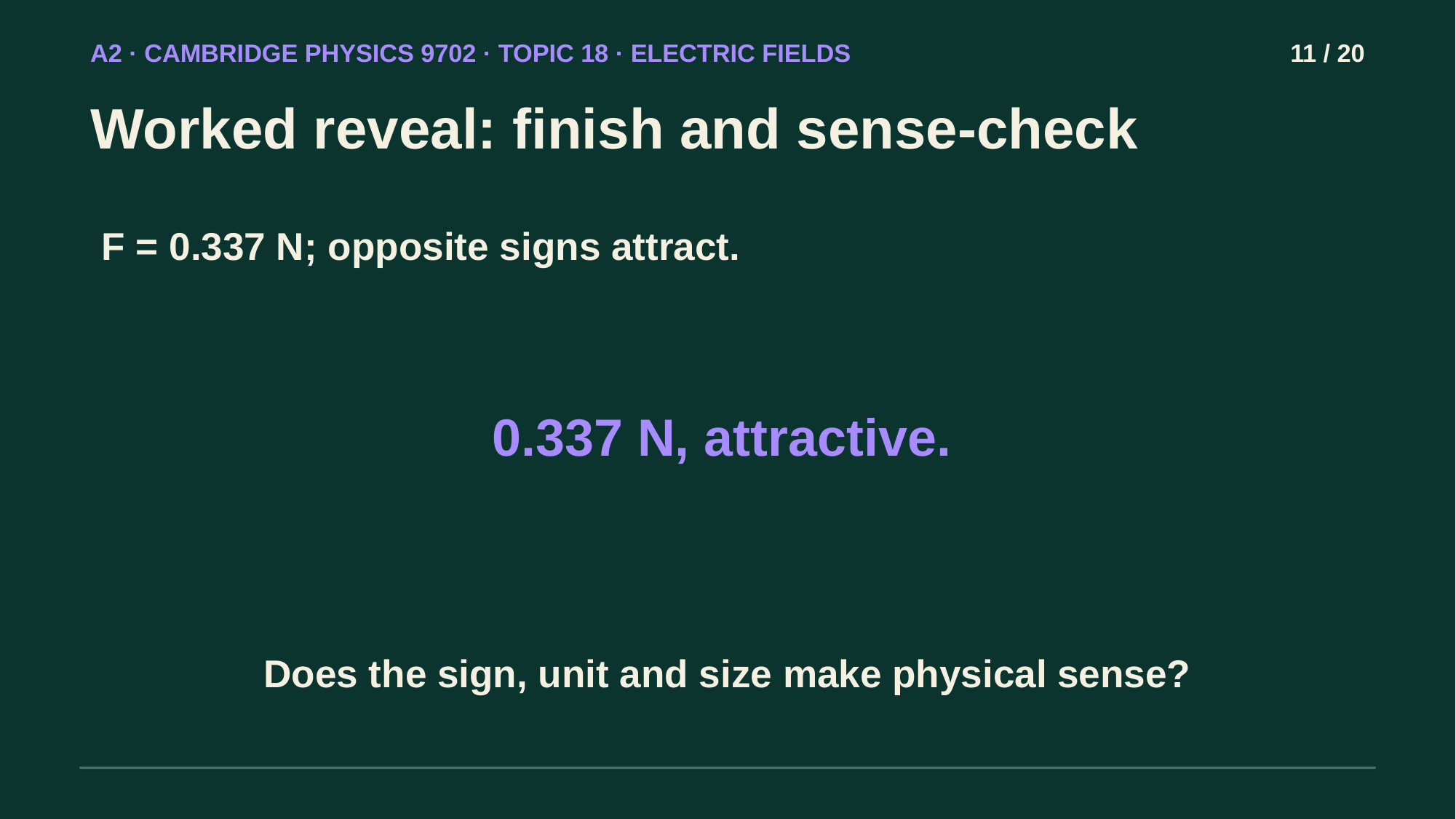

A2 · CAMBRIDGE PHYSICS 9702 · TOPIC 18 · ELECTRIC FIELDS
11 / 20
Worked reveal: finish and sense-check
F = 0.337 N; opposite signs attract.
0.337 N, attractive.
Does the sign, unit and size make physical sense?